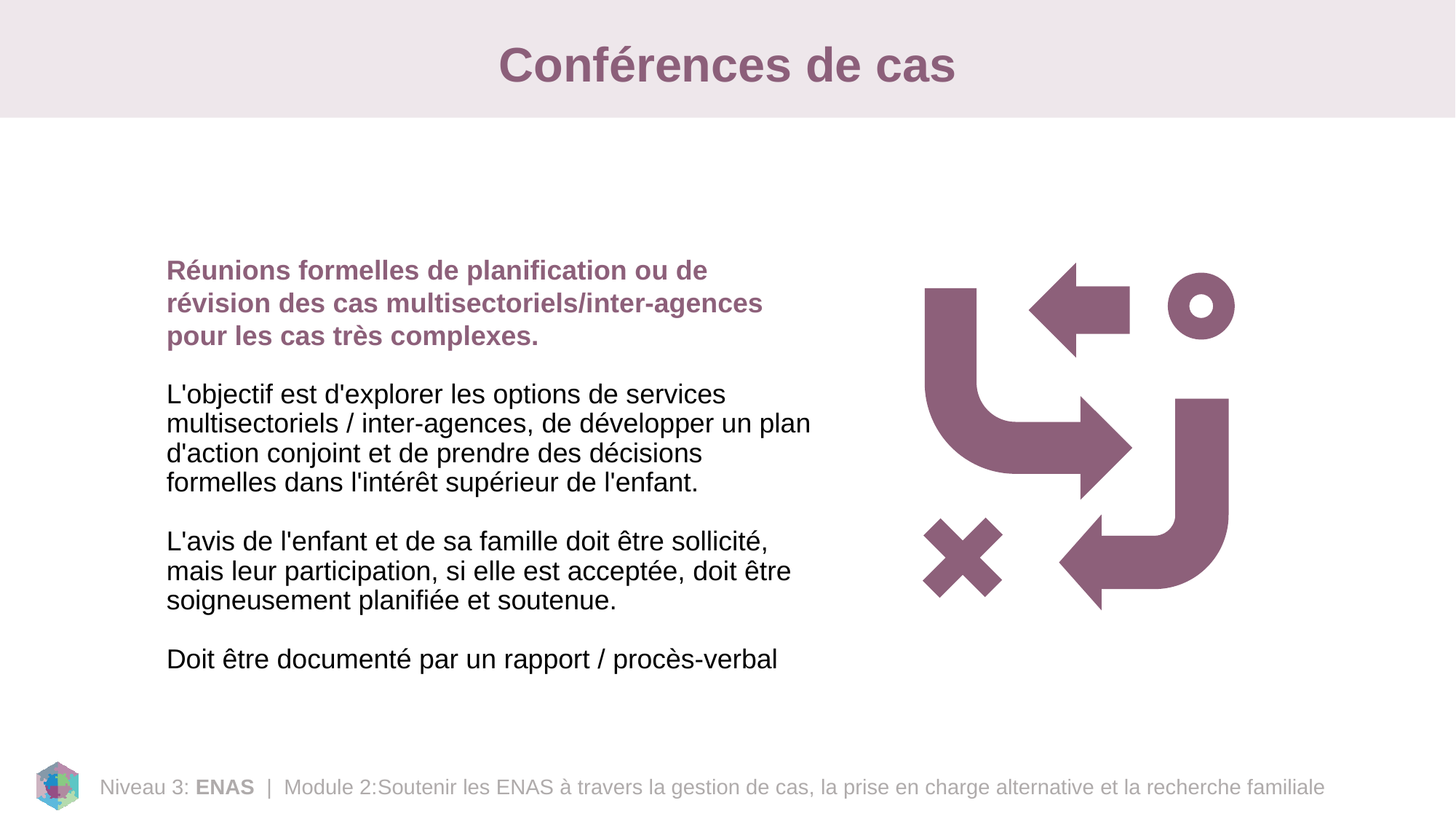

# Conférences de cas
Réunions formelles de planification ou de révision des cas multisectoriels/inter-agences pour les cas très complexes.

L'objectif est d'explorer les options de services multisectoriels / inter-agences, de développer un plan d'action conjoint et de prendre des décisions formelles dans l'intérêt supérieur de l'enfant.

L'avis de l'enfant et de sa famille doit être sollicité, mais leur participation, si elle est acceptée, doit être soigneusement planifiée et soutenue.

Doit être documenté par un rapport / procès-verbal